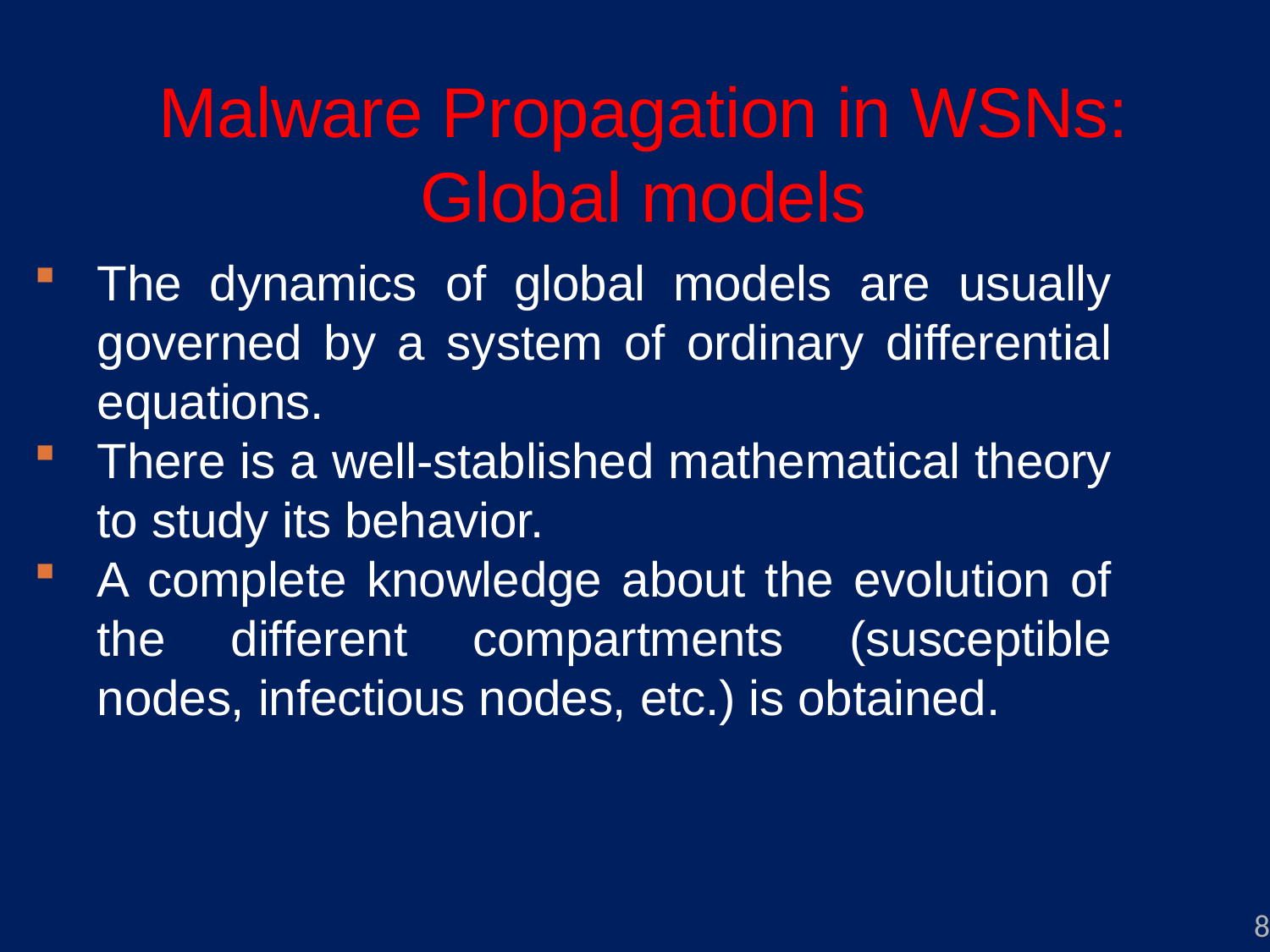

# Malware Propagation in WSNs: Global models
The dynamics of global models are usually governed by a system of ordinary differential equations.
There is a well-stablished mathematical theory to study its behavior.
A complete knowledge about the evolution of the different compartments (susceptible nodes, infectious nodes, etc.) is obtained.
8